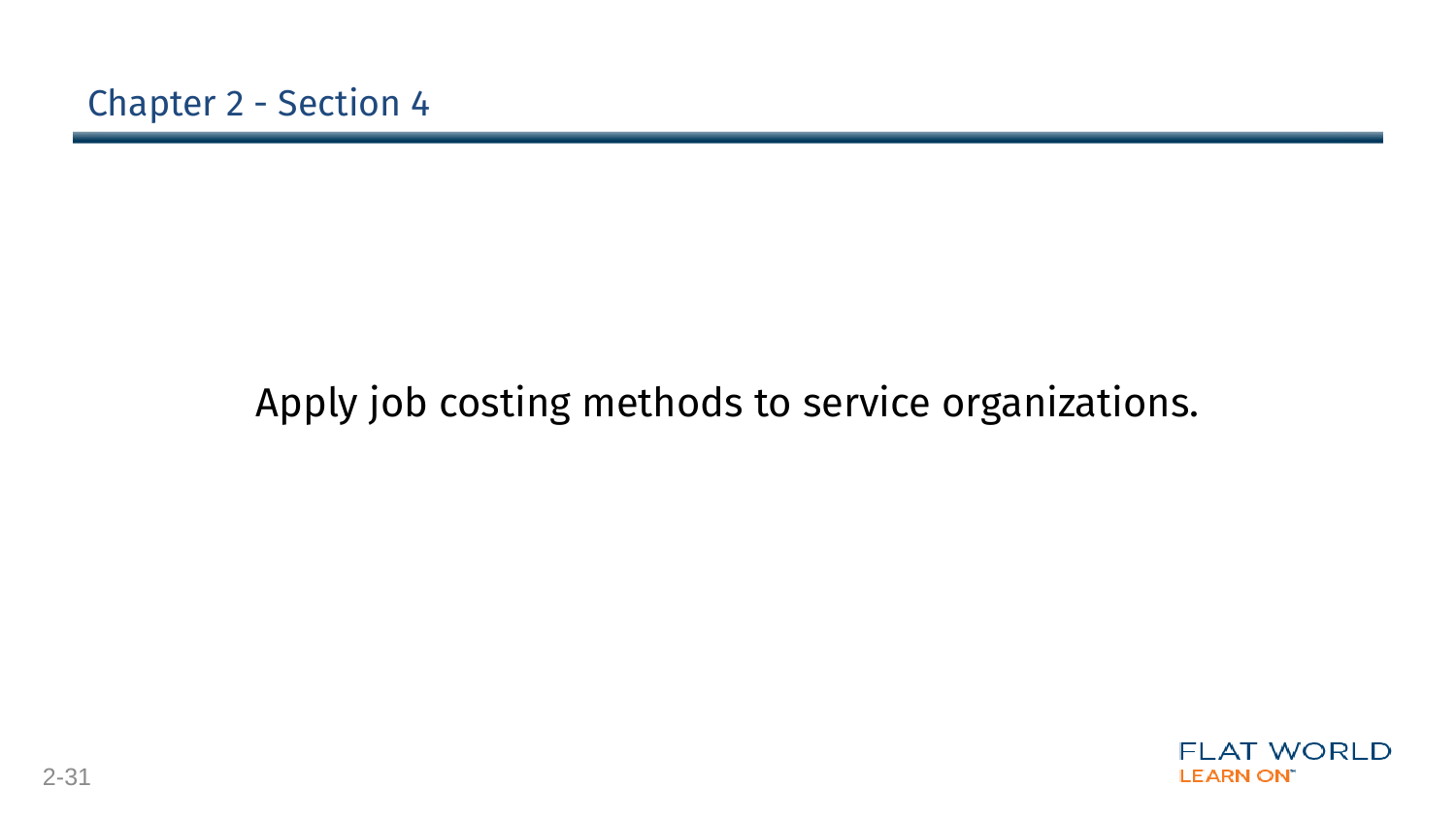

# Chapter 2 - Section 4
Apply job costing methods to service organizations.